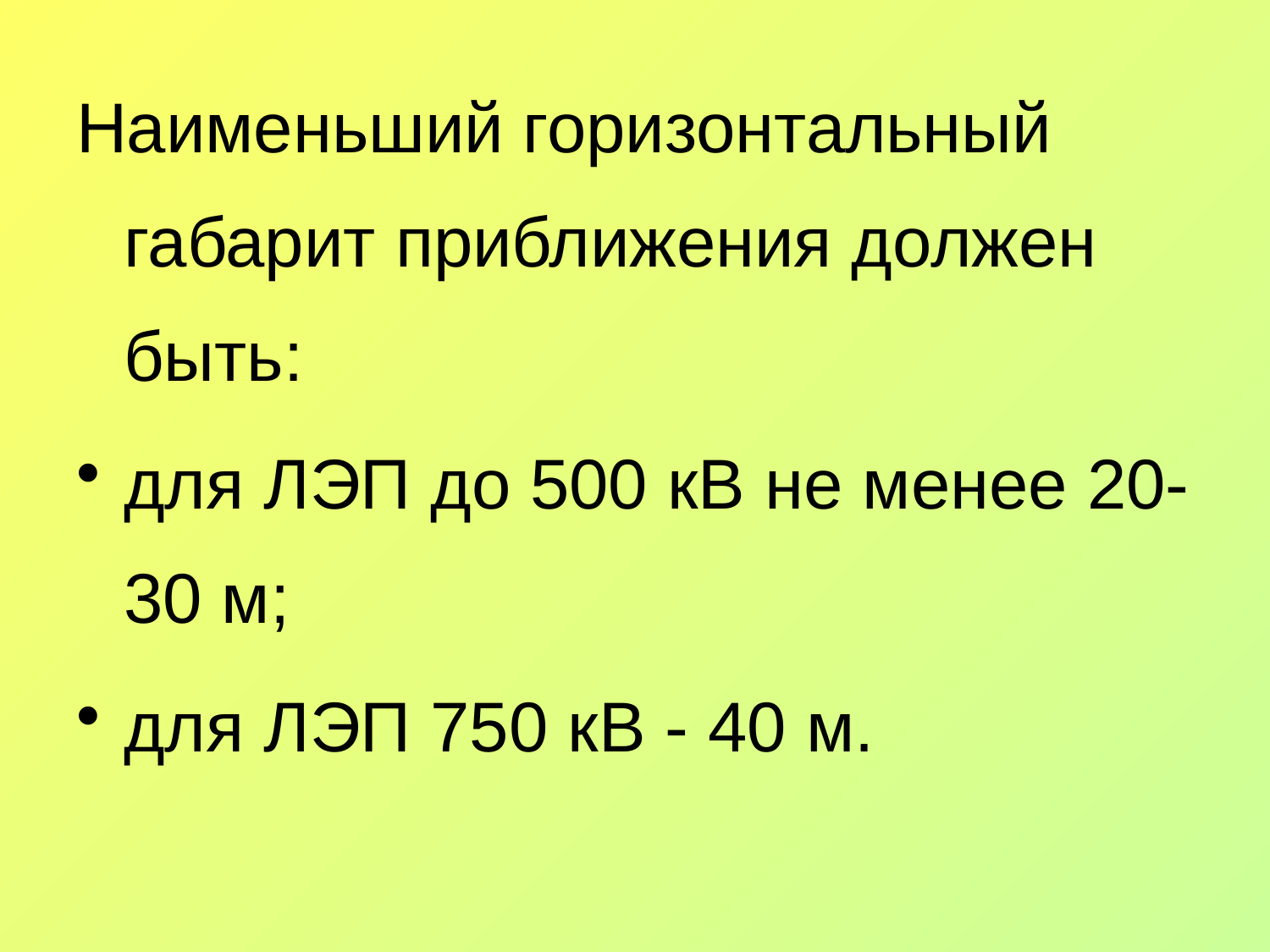

Наименьший горизонтальный габарит приближения должен быть:
для ЛЭП до 500 кВ не менее 20-30 м;
для ЛЭП 750 кВ - 40 м.